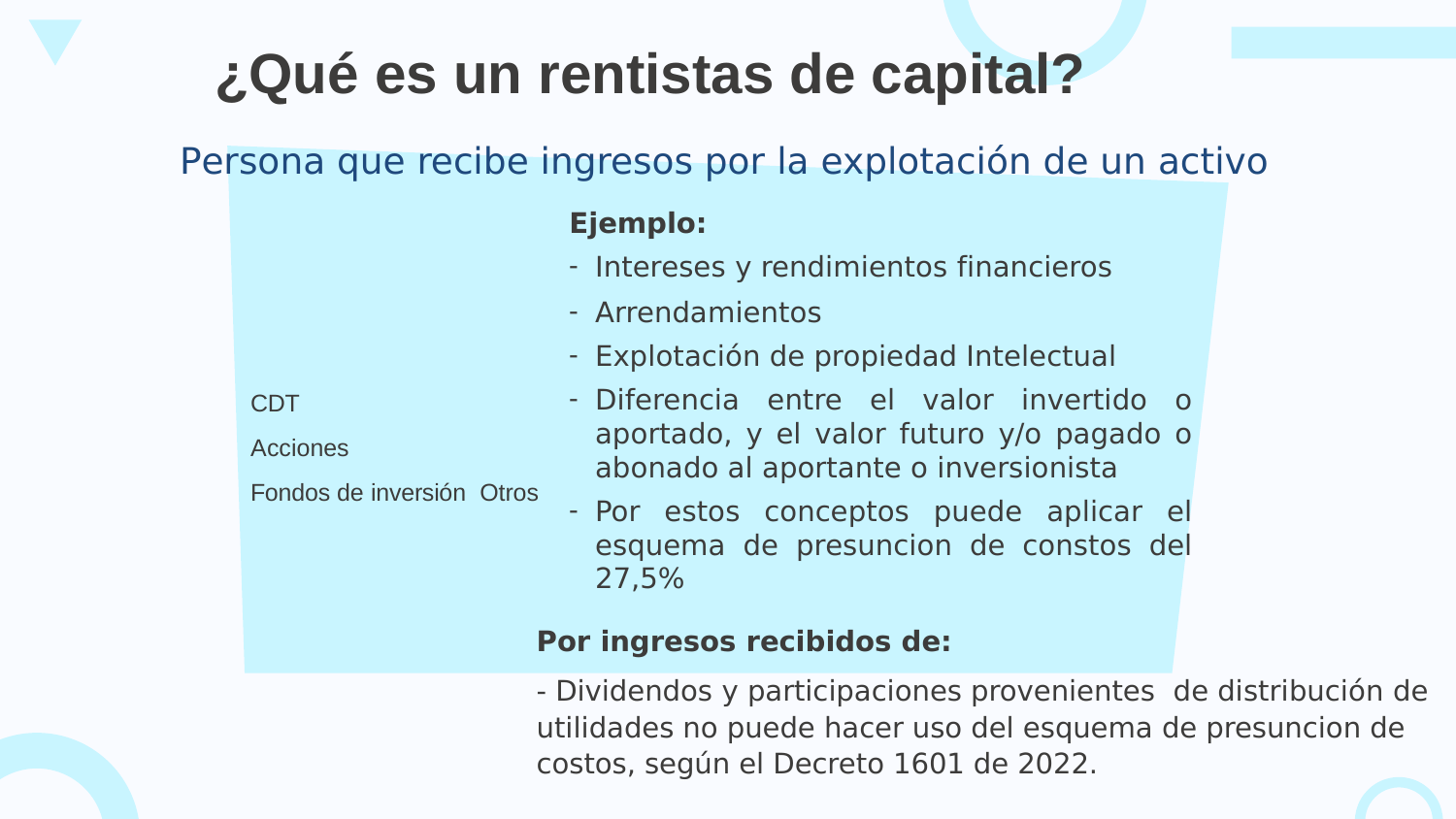

# ¿Qué es un rentistas de capital?
Persona que recibe ingresos por la explotación de un activo
Ejemplo:
Intereses y rendimientos financieros
Arrendamientos
Explotación de propiedad Intelectual
Diferencia entre el valor invertido o aportado, y el valor futuro y/o pagado o abonado al aportante o inversionista
Por estos conceptos puede aplicar el esquema de presuncion de constos del 27,5%

CDT
Acciones
Fondos de inversión  Otros
Por ingresos recibidos de:
- Dividendos y participaciones provenientes  de distribución de utilidades no puede hacer uso del esquema de presuncion de costos, según el Decreto 1601 de 2022.
0%
0%
0%